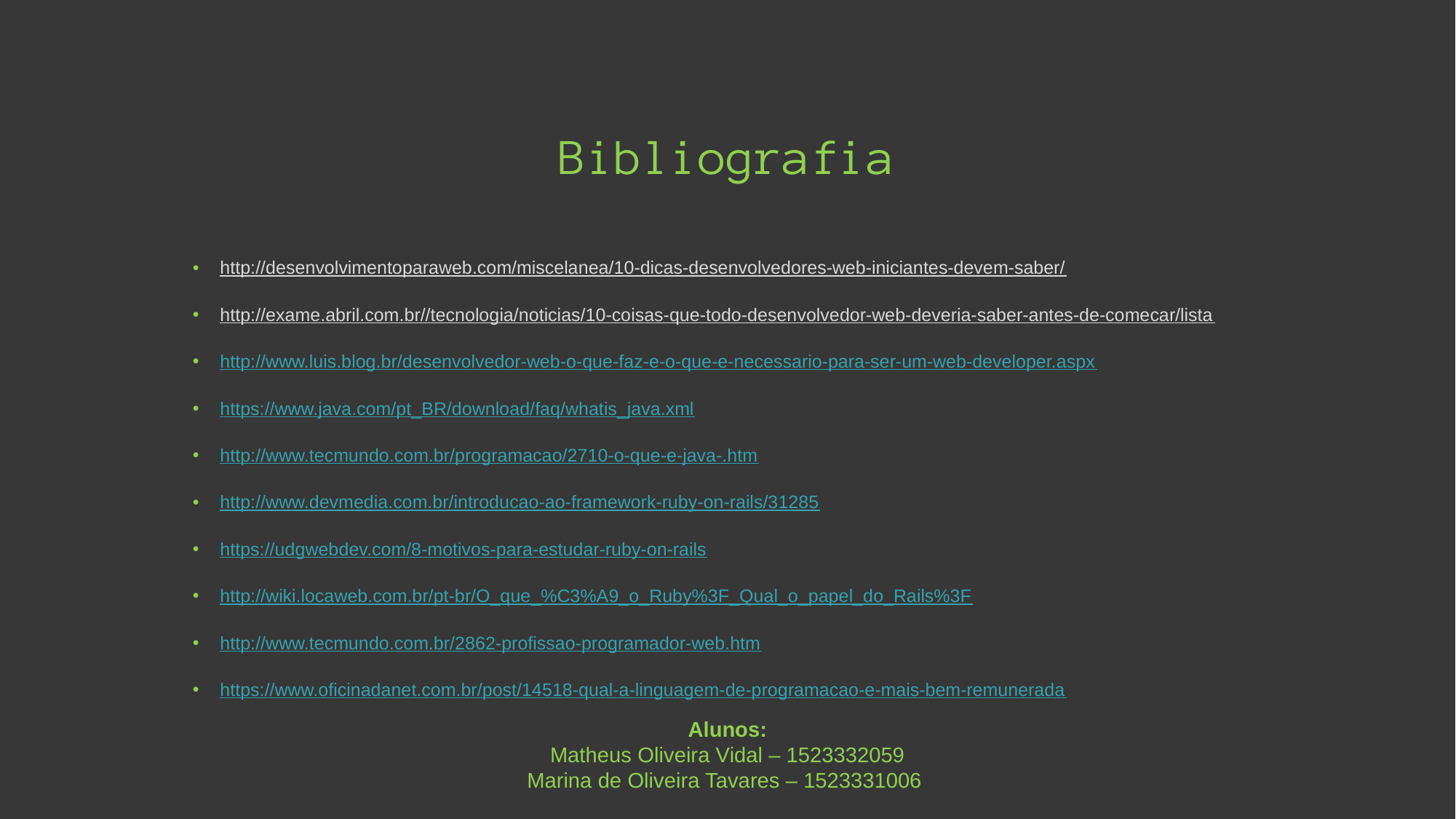

# Bibliografia

http://desenvolvimentoparaweb.com/miscelanea/10-dicas-desenvolvedores-web-iniciantes-devem-saber/
http://exame.abril.com.br//tecnologia/noticias/10-coisas-que-todo-desenvolvedor-web-deveria-saber-antes-de-comecar/lista
http://www.luis.blog.br/desenvolvedor-web-o-que-faz-e-o-que-e-necessario-para-ser-um-web-developer.aspx
https://www.java.com/pt_BR/download/faq/whatis_java.xml
http://www.tecmundo.com.br/programacao/2710-o-que-e-java-.htm
http://www.devmedia.com.br/introducao-ao-framework-ruby-on-rails/31285
https://udgwebdev.com/8-motivos-para-estudar-ruby-on-rails
http://wiki.locaweb.com.br/pt-br/O_que_%C3%A9_o_Ruby%3F_Qual_o_papel_do_Rails%3F
http://www.tecmundo.com.br/2862-profissao-programador-web.htm
https://www.oficinadanet.com.br/post/14518-qual-a-linguagem-de-programacao-e-mais-bem-remunerada

Alunos:
Matheus Oliveira Vidal – 1523332059
Marina de Oliveira Tavares – 1523331006